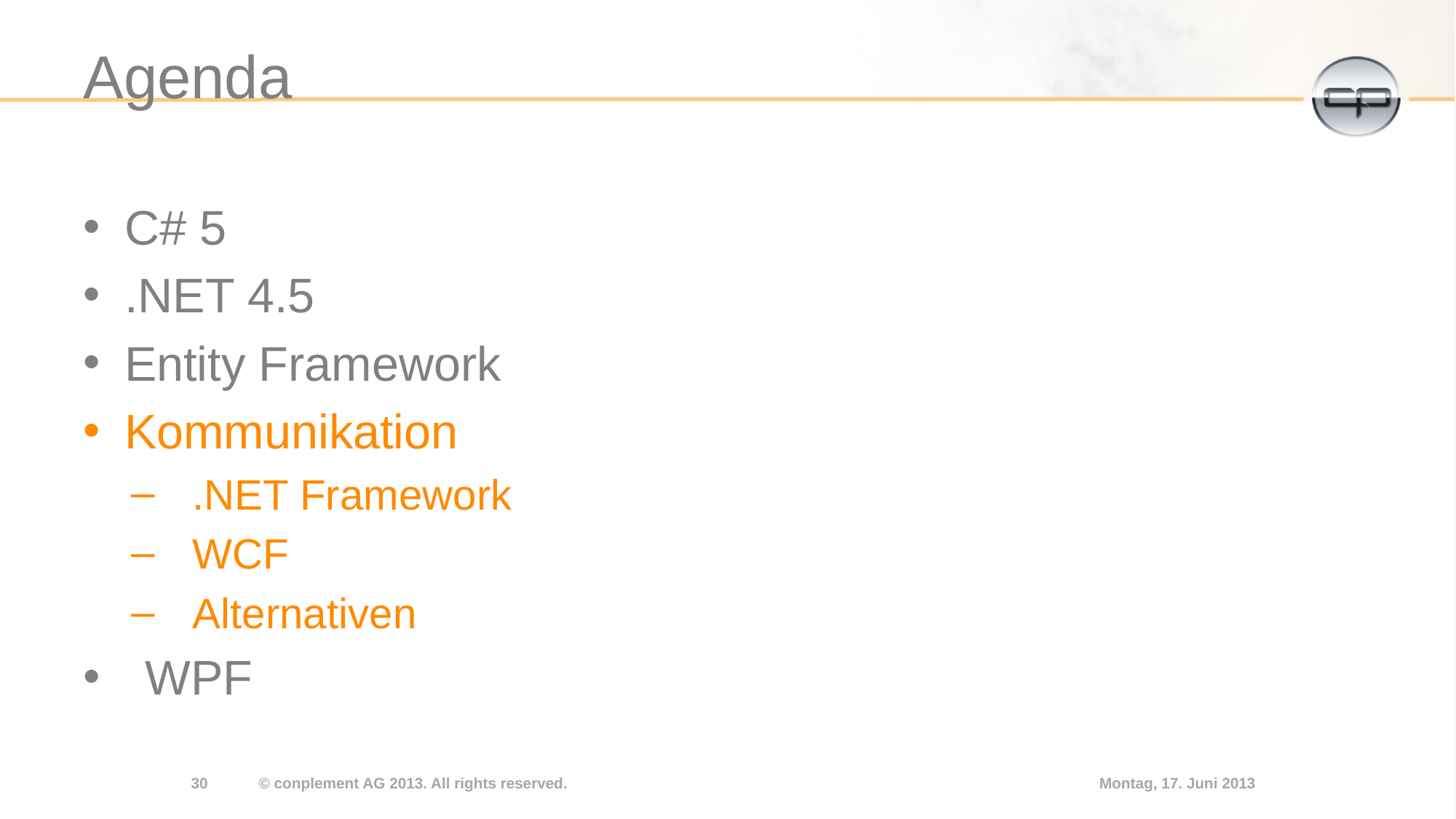

# Agenda
C# 5
.NET 4.5
Entity Framework
Kommunikation
.NET Framework
WCF
Alternativen
WPF